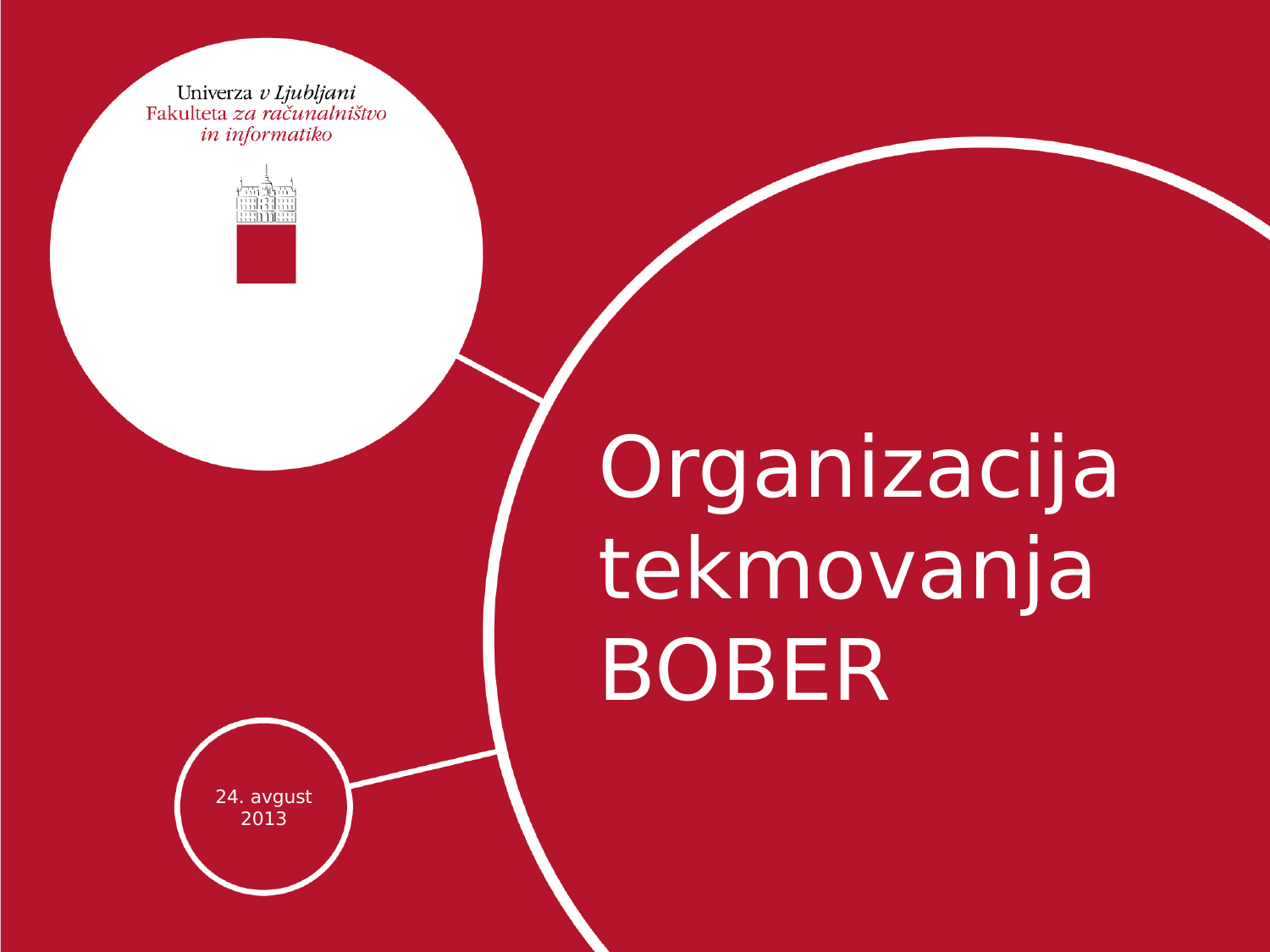

# Organizacija tekmovanja BOBER
24. avgust
2013